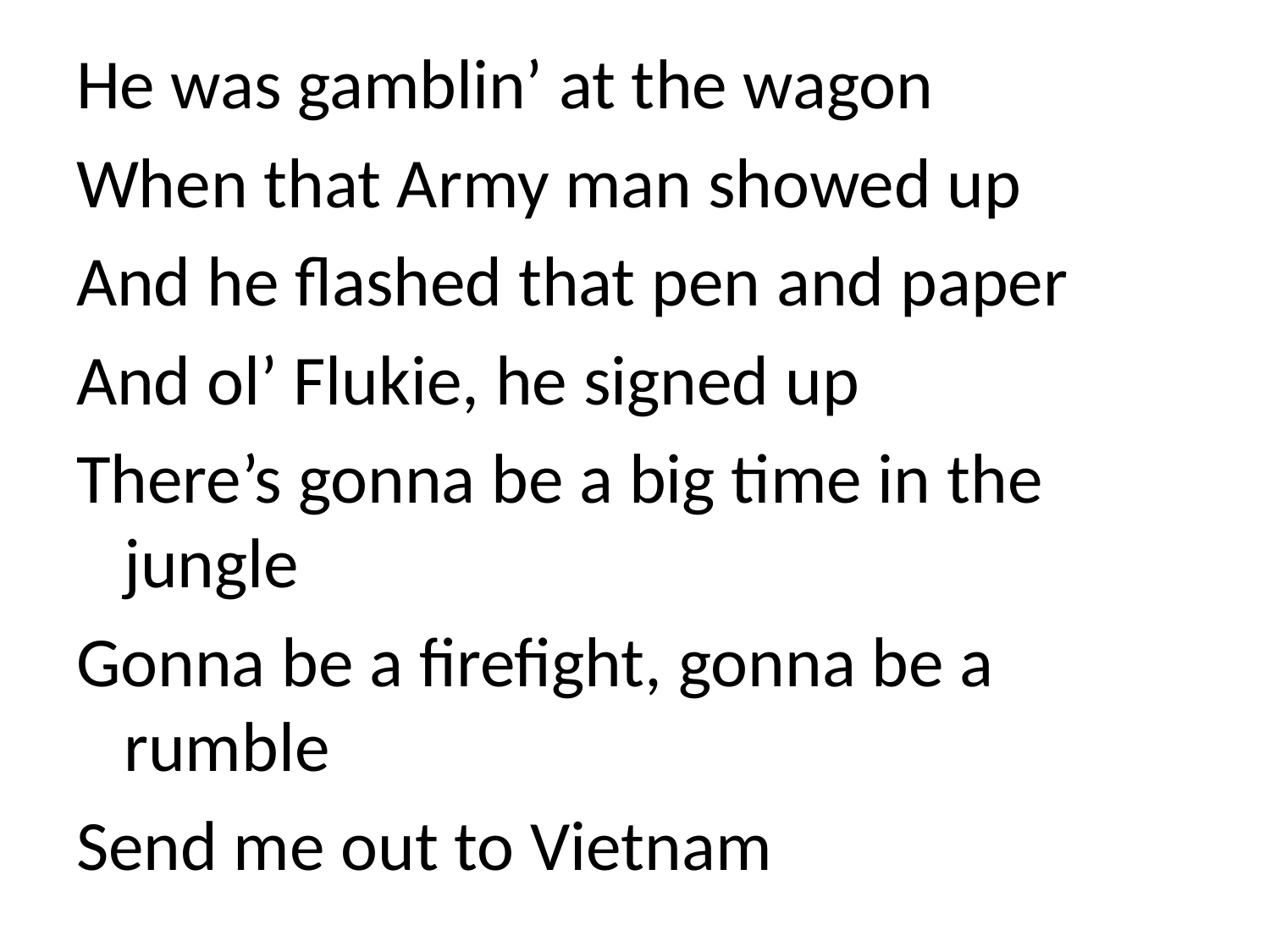

He was gamblin’ at the wagon
When that Army man showed up
And he flashed that pen and paper
And ol’ Flukie, he signed up
There’s gonna be a big time in the jungle
Gonna be a firefight, gonna be a rumble
Send me out to Vietnam
#